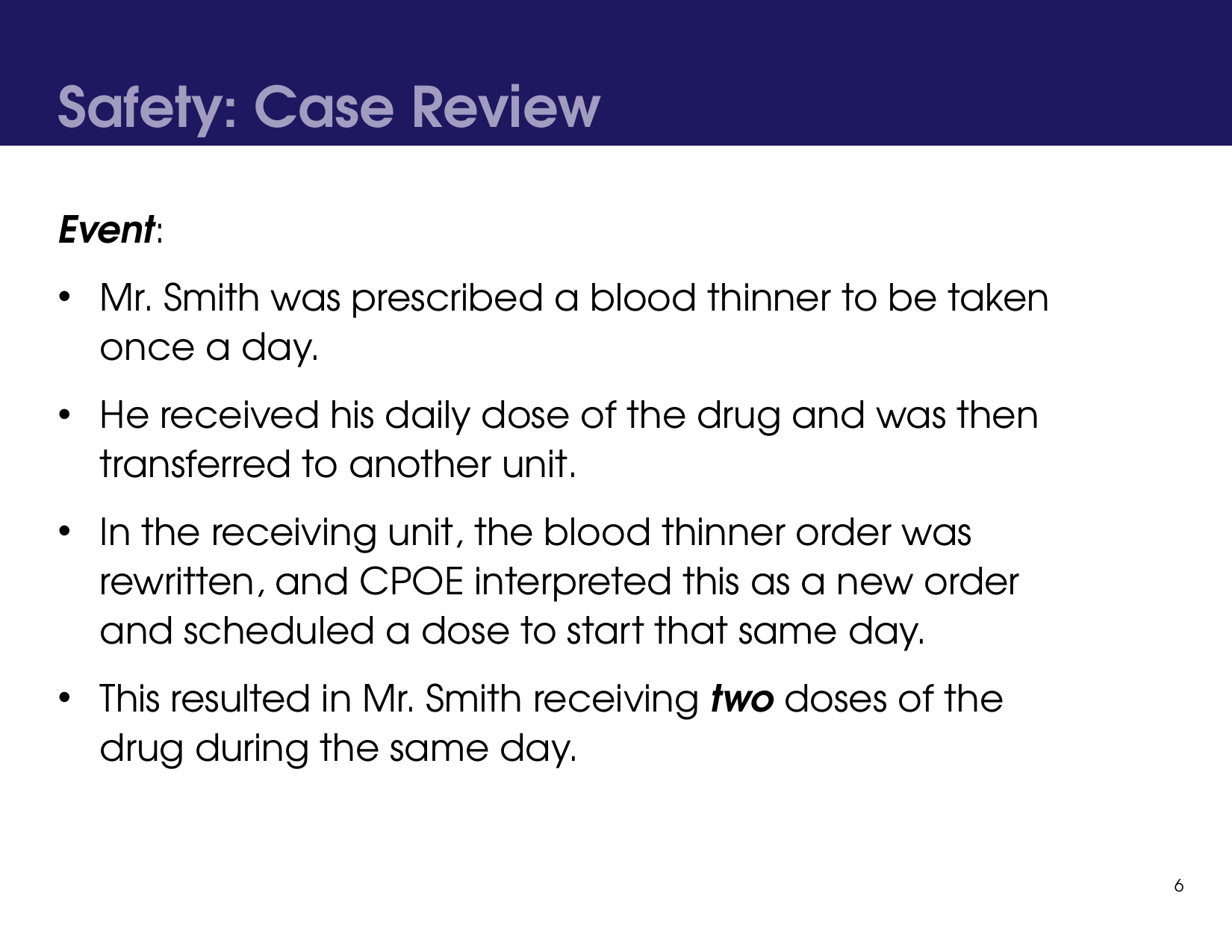

# Safety: Case Review
Event:
Mr. Smith was prescribed a blood thinner to be taken once a day.
He received his daily dose of the drug and was then transferred to another unit.
In the receiving unit, the blood thinner order was rewritten, and CPOE interpreted this as a new order and scheduled a dose to start that same day.
This resulted in Mr. Smith receiving two doses of the drug during the same day.
6